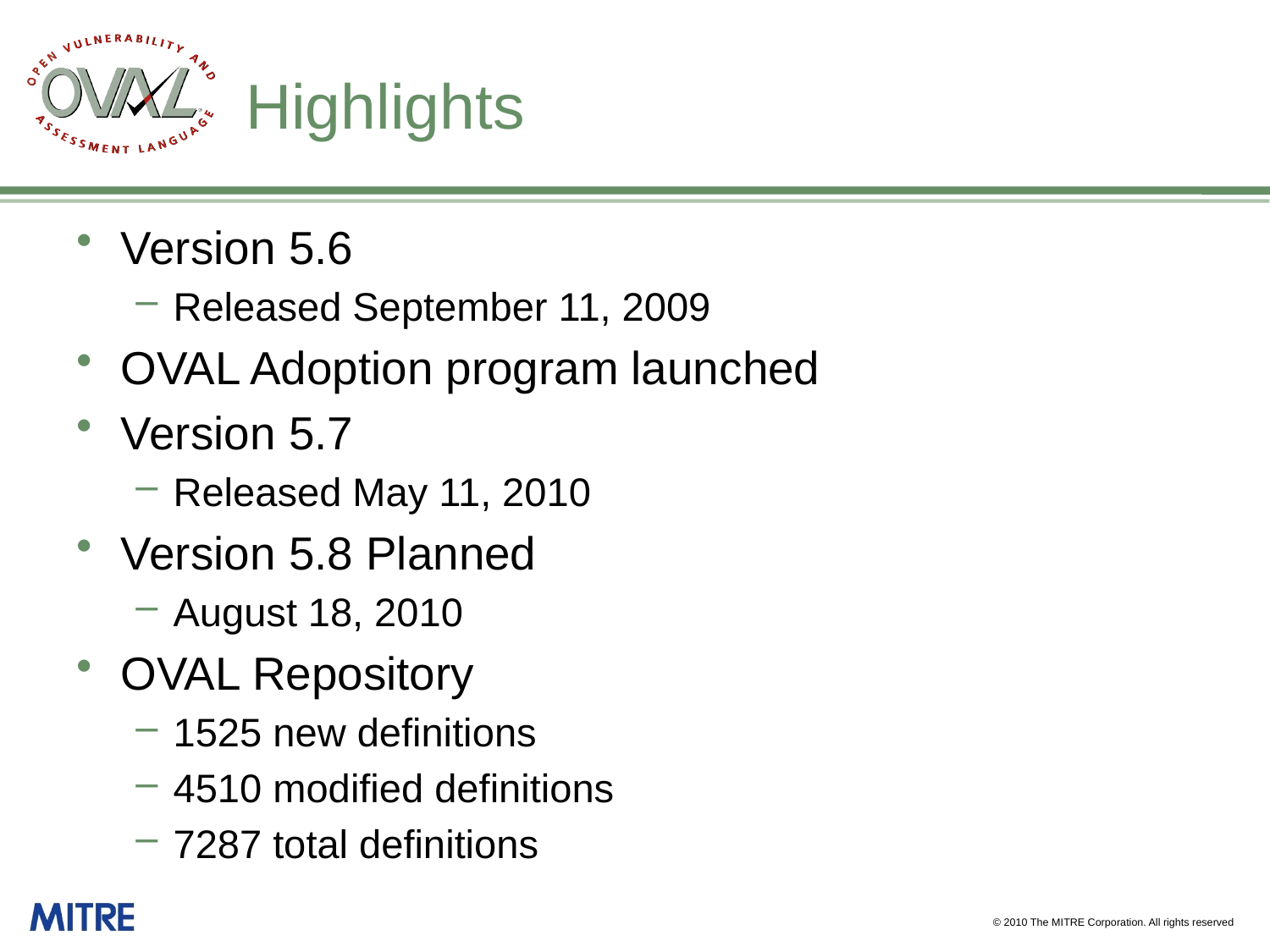

# Highlights
Version 5.6
Released September 11, 2009
OVAL Adoption program launched
Version 5.7
Released May 11, 2010
Version 5.8 Planned
August 18, 2010
OVAL Repository
1525 new definitions
4510 modified definitions
7287 total definitions